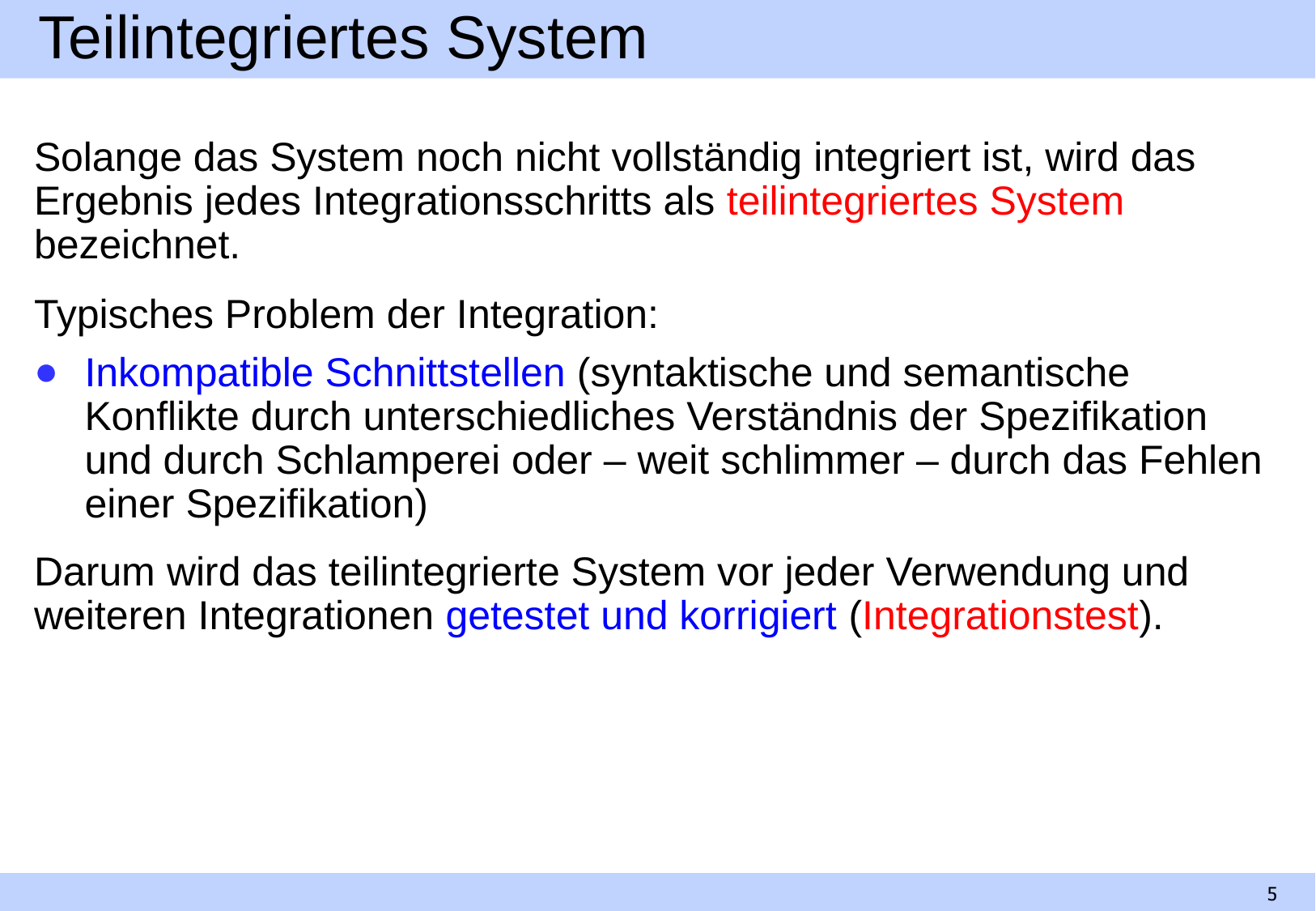

# Teilintegriertes System
Solange das System noch nicht vollständig integriert ist, wird das Ergebnis jedes Integrationsschritts als teilintegriertes System bezeichnet.
Typisches Problem der Integration:
Inkompatible Schnittstellen (syntaktische und semantische Konflikte durch unterschiedliches Verständnis der Spezifikation und durch Schlamperei oder – weit schlimmer – durch das Fehlen einer Spezifikation)
Darum wird das teilintegrierte System vor jeder Verwendung und weiteren Integrationen getestet und korrigiert (Integrationstest).

5